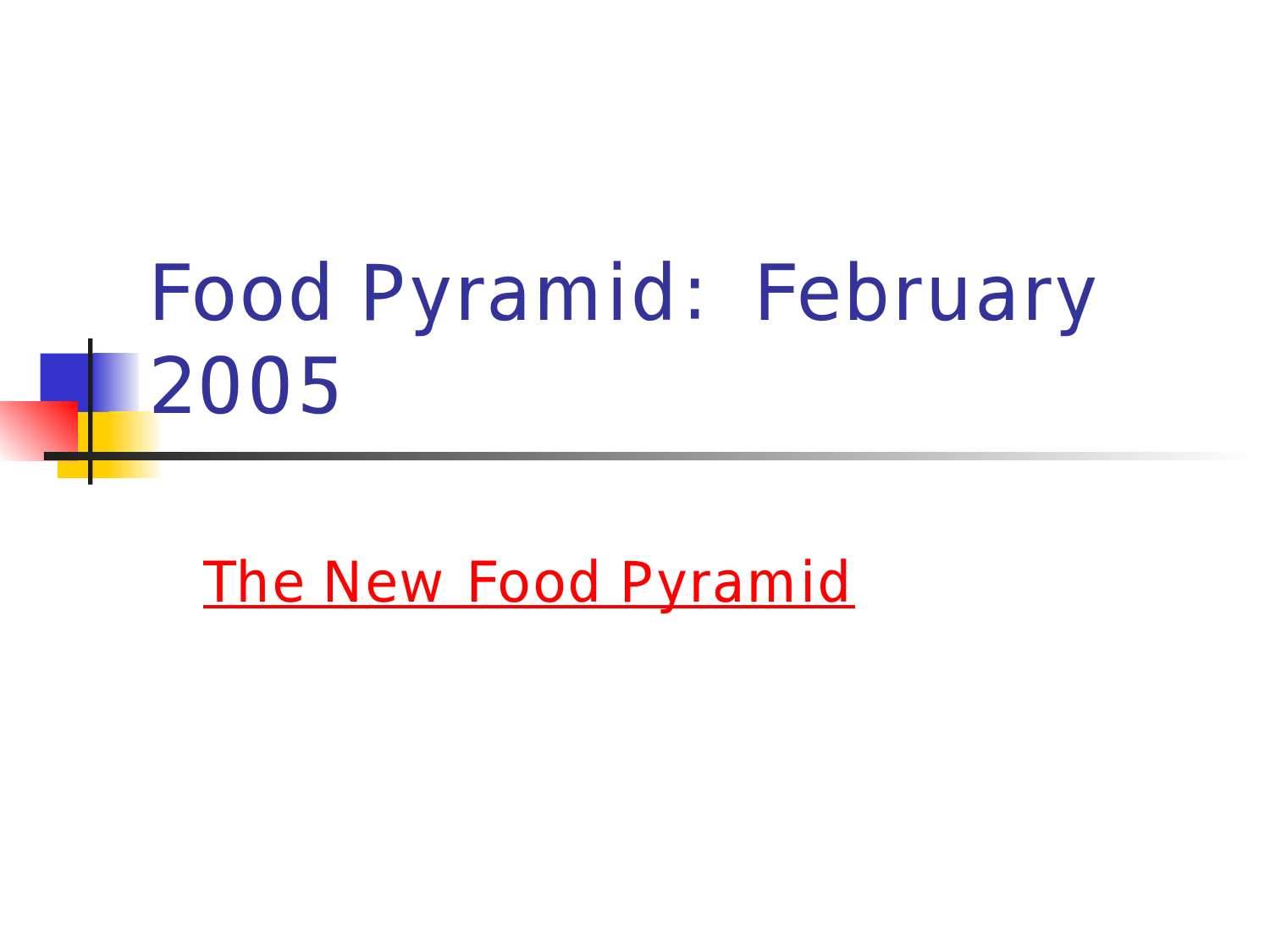

# Food Pyramid:  February 2005
The New Food Pyramid